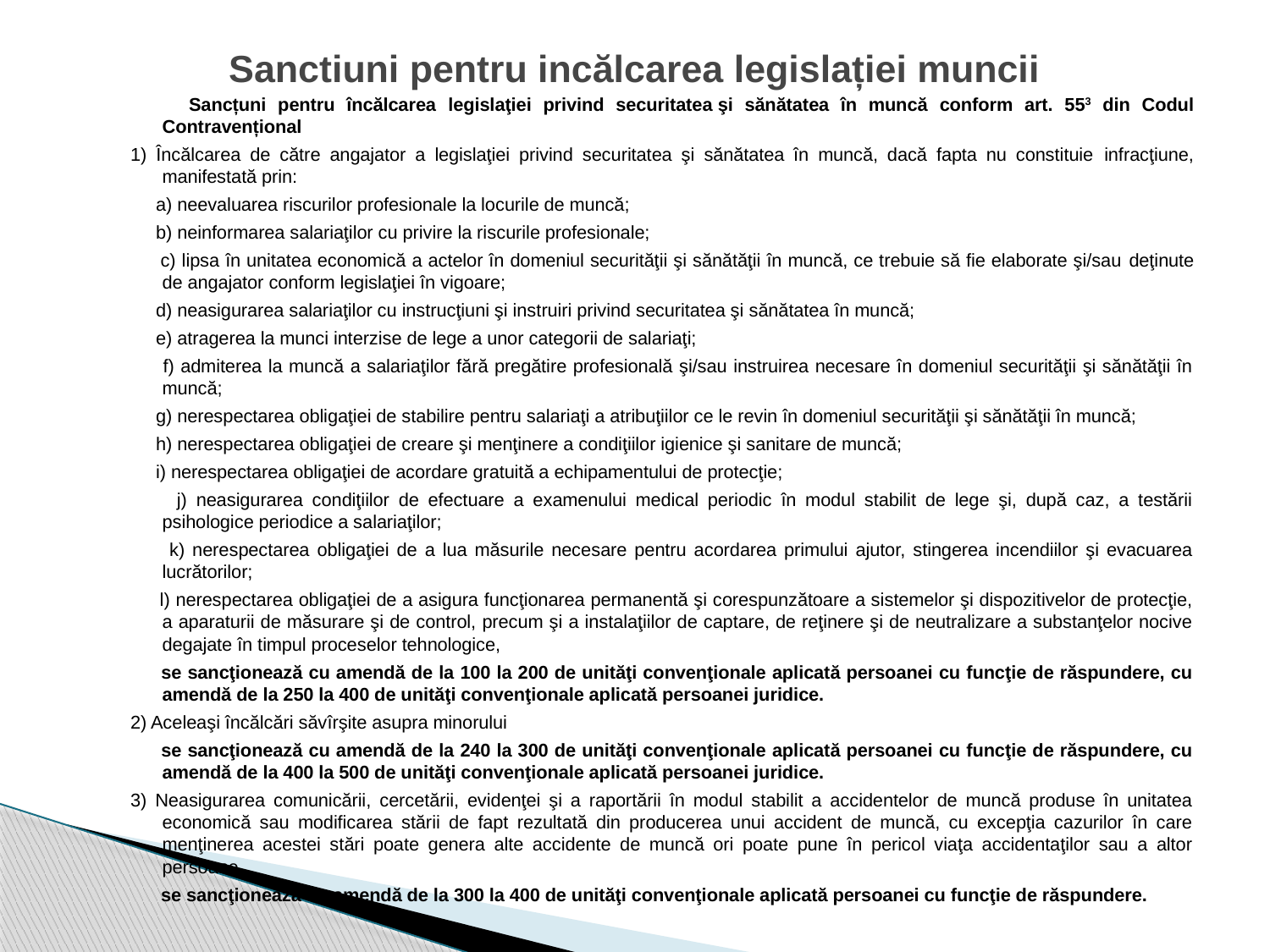

# Sanctiuni pentru incălcarea legislației muncii
     Sancțuni pentru încălcarea legislaţiei privind securitatea şi sănătatea în muncă conform art. 553 din Codul Contravențional
1) Încălcarea de către angajator a legislaţiei privind securitatea şi sănătatea în muncă, dacă fapta nu constituie infracţiune, manifestată prin:
     a) neevaluarea riscurilor profesionale la locurile de muncă;
     b) neinformarea salariaţilor cu privire la riscurile profesionale;
     c) lipsa în unitatea economică a actelor în domeniul securităţii şi sănătăţii în muncă, ce trebuie să fie elaborate şi/sau deţinute de angajator conform legislaţiei în vigoare;
     d) neasigurarea salariaţilor cu instrucţiuni şi instruiri privind securitatea şi sănătatea în muncă;
     e) atragerea la munci interzise de lege a unor categorii de salariaţi;
     f) admiterea la muncă a salariaţilor fără pregătire profesională şi/sau instruirea necesare în domeniul securităţii şi sănătăţii în muncă;
     g) nerespectarea obligaţiei de stabilire pentru salariaţi a atribuţiilor ce le revin în domeniul securităţii şi sănătăţii în muncă;
     h) nerespectarea obligaţiei de creare şi menţinere a condiţiilor igienice şi sanitare de muncă;
     i) nerespectarea obligaţiei de acordare gratuită a echipamentului de protecţie;
     j) neasigurarea condiţiilor de efectuare a examenului medical periodic în modul stabilit de lege şi, după caz, a testării psihologice periodice a salariaţilor;
     k) nerespectarea obligaţiei de a lua măsurile necesare pentru acordarea primului ajutor, stingerea incendiilor şi evacuarea lucrătorilor;
     l) nerespectarea obligaţiei de a asigura funcţionarea permanentă şi corespunzătoare a sistemelor şi dispozitivelor de protecţie, a aparaturii de măsurare şi de control, precum şi a instalaţiilor de captare, de reţinere şi de neutralizare a substanţelor nocive degajate în timpul proceselor tehnologice,
     se sancţionează cu amendă de la 100 la 200 de unităţi convenţionale aplicată persoanei cu funcţie de răspundere, cu amendă de la 250 la 400 de unităţi convenţionale aplicată persoanei juridice.
2) Aceleaşi încălcări săvîrşite asupra minorului
     se sancţionează cu amendă de la 240 la 300 de unităţi convenţionale aplicată persoanei cu funcţie de răspundere, cu amendă de la 400 la 500 de unităţi convenţionale aplicată persoanei juridice.
3) Neasigurarea comunicării, cercetării, evidenţei şi a raportării în modul stabilit a accidentelor de muncă produse în unitatea economică sau modificarea stării de fapt rezultată din producerea unui accident de muncă, cu excepţia cazurilor în care menţinerea acestei stări poate genera alte accidente de muncă ori poate pune în pericol viaţa accidentaţilor sau a altor persoane,
      se sancţionează cu amendă de la 300 la 400 de unităţi convenţionale aplicată persoanei cu funcţie de răspundere.